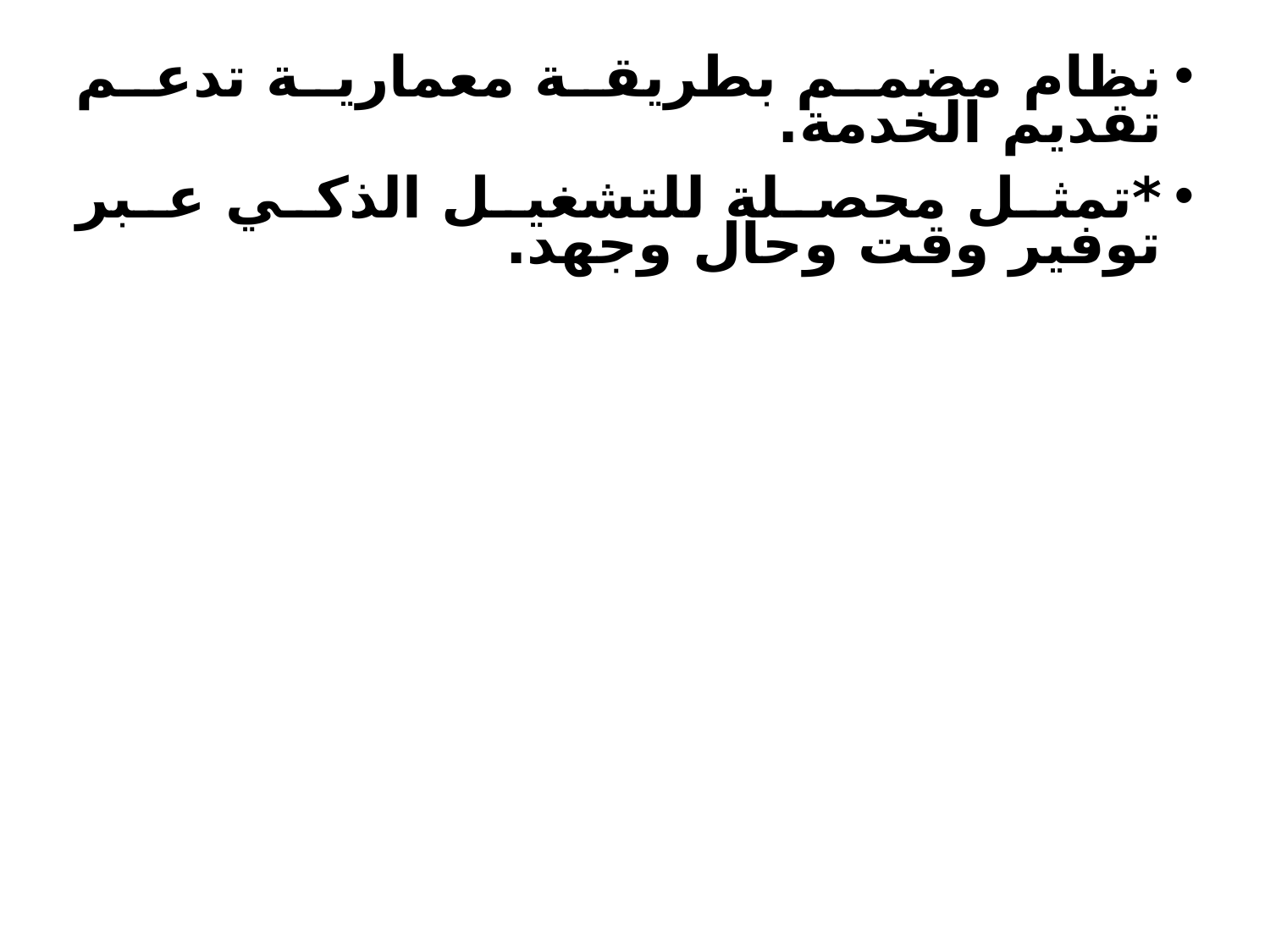

نظام مضمم بطريقة معمارية تدعم تقديم الخدمة.
*تمثل محصلة للتشغيل الذكي عبر توفير وقت وحال وجهد.